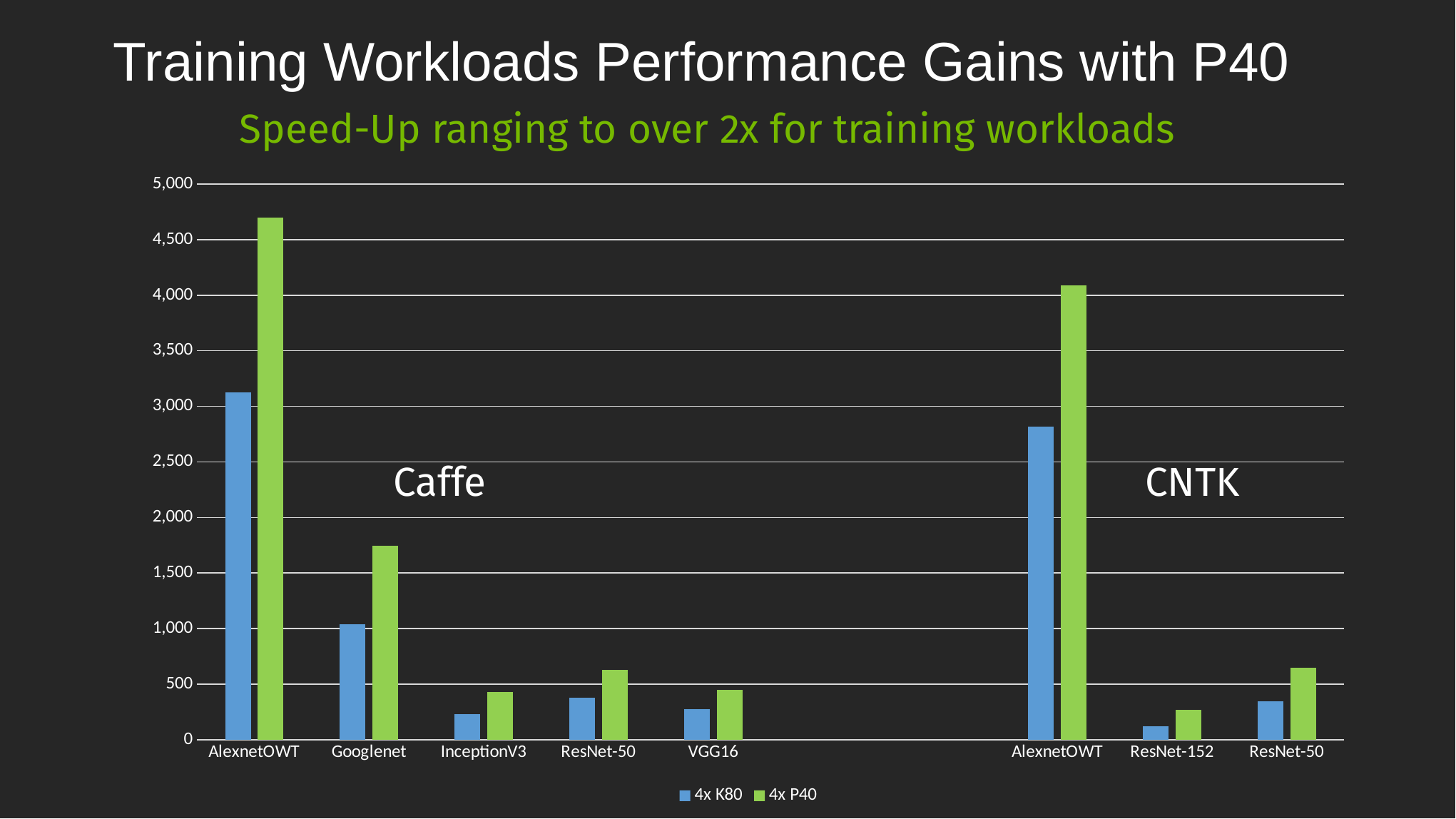

# Training Workloads Performance Gains with P40
Speed-Up ranging to over 2x for training workloads

### Chart

| Category | 4x K80 | 4x P40 |
|---|---|---|
| AlexnetOWT | 3124.0 | 4697.0 |
| Googlenet | 1042.0 | 1743.0 |
| InceptionV3 | 228.0 | 432.0 |
| ResNet-50 | 378.0 | 630.0 |
| VGG16 | 274.0 | 447.0 |
|  | None | None |
|  | None | None |
| AlexnetOWT | 2815.0 | 4086.0 |
| ResNet-152 | 123.0 | 269.0 |
| ResNet-50 | 347.0 | 647.0 |
Caffe
CNTK